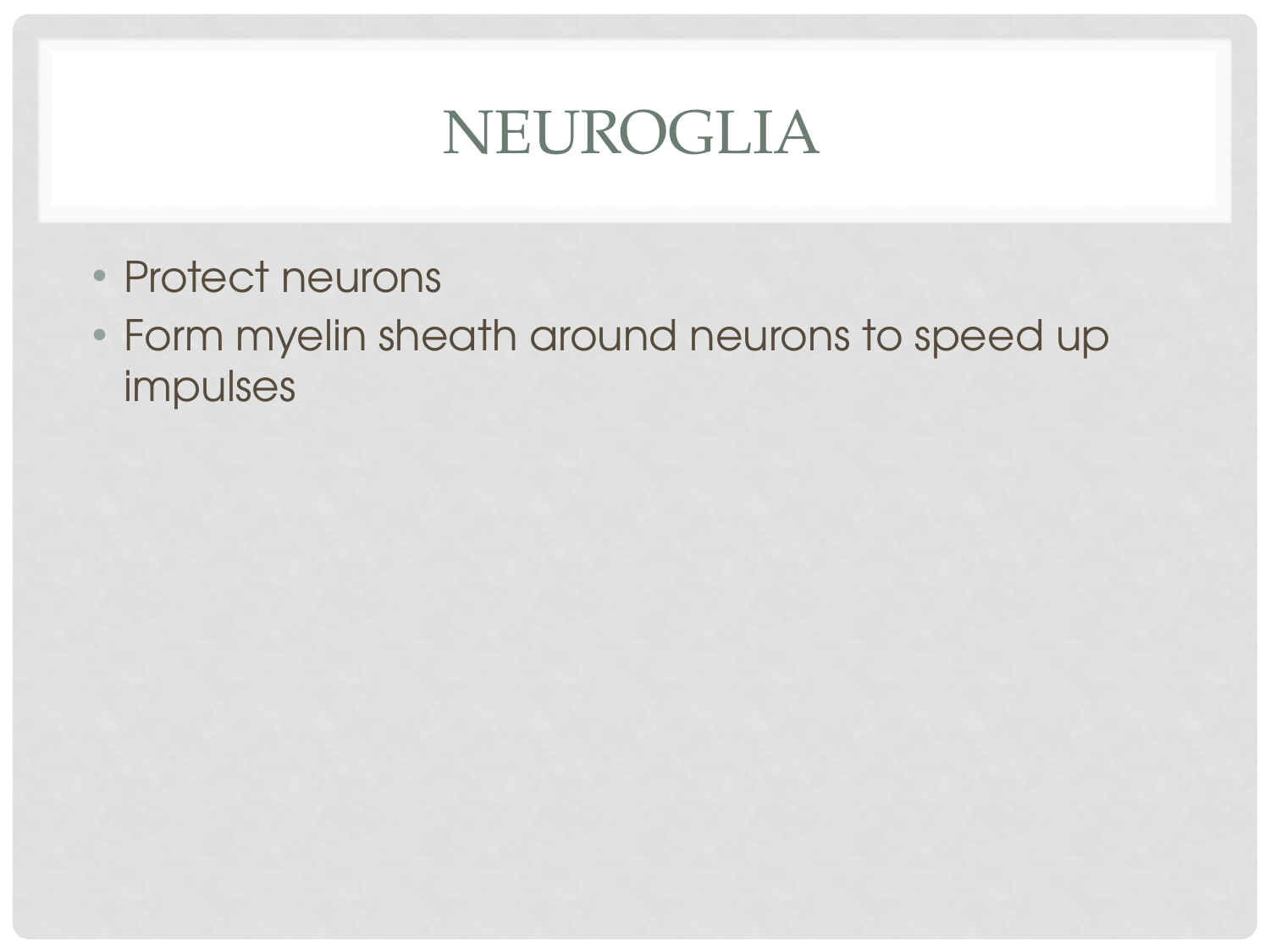

# neuroglia
Protect neurons
Form myelin sheath around neurons to speed up impulses